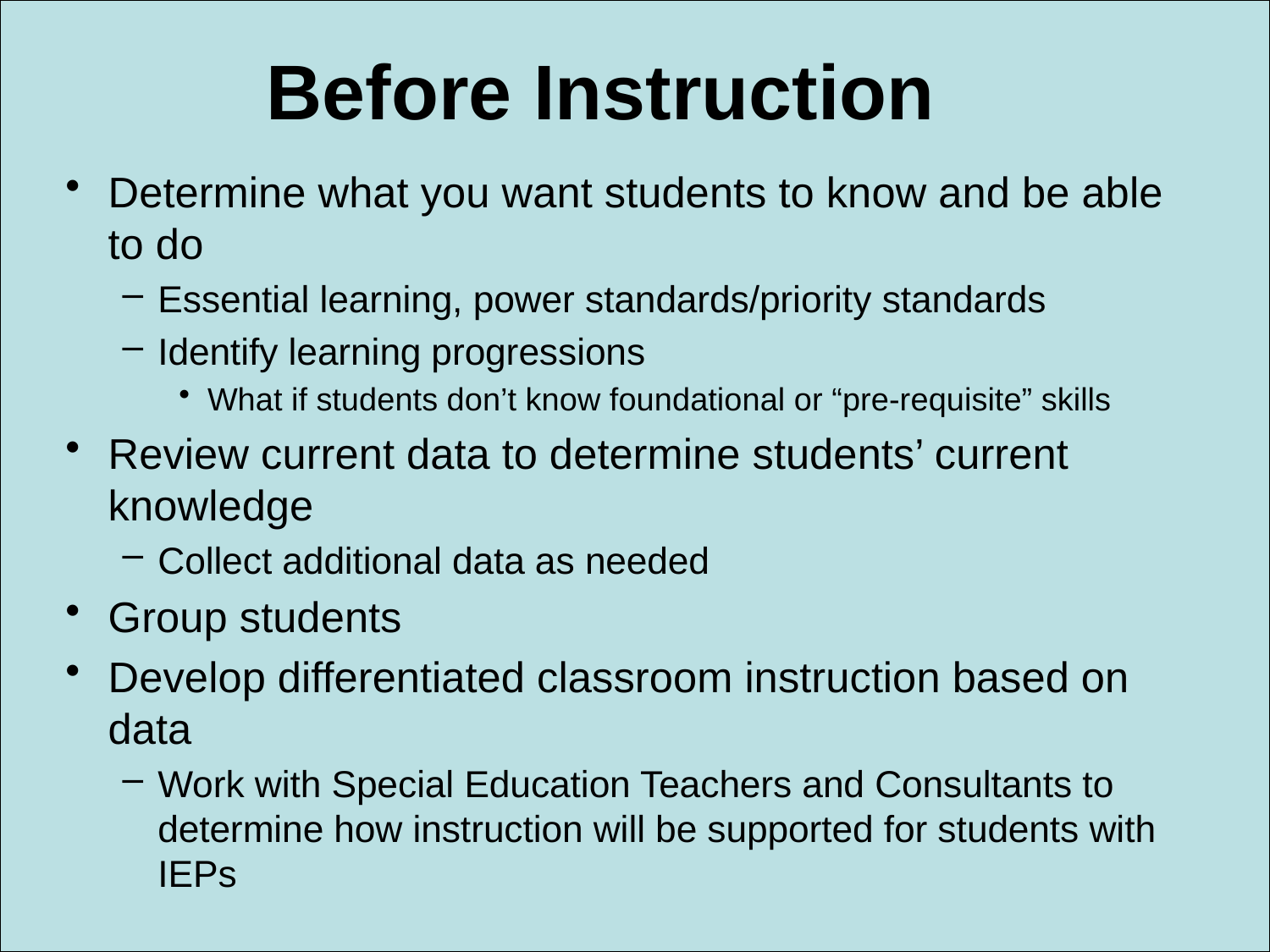

# Before Instruction
Determine what you want students to know and be able to do
Essential learning, power standards/priority standards
Identify learning progressions
What if students don’t know foundational or “pre-requisite” skills
Review current data to determine students’ current knowledge
Collect additional data as needed
Group students
Develop differentiated classroom instruction based on data
Work with Special Education Teachers and Consultants to determine how instruction will be supported for students with IEPs